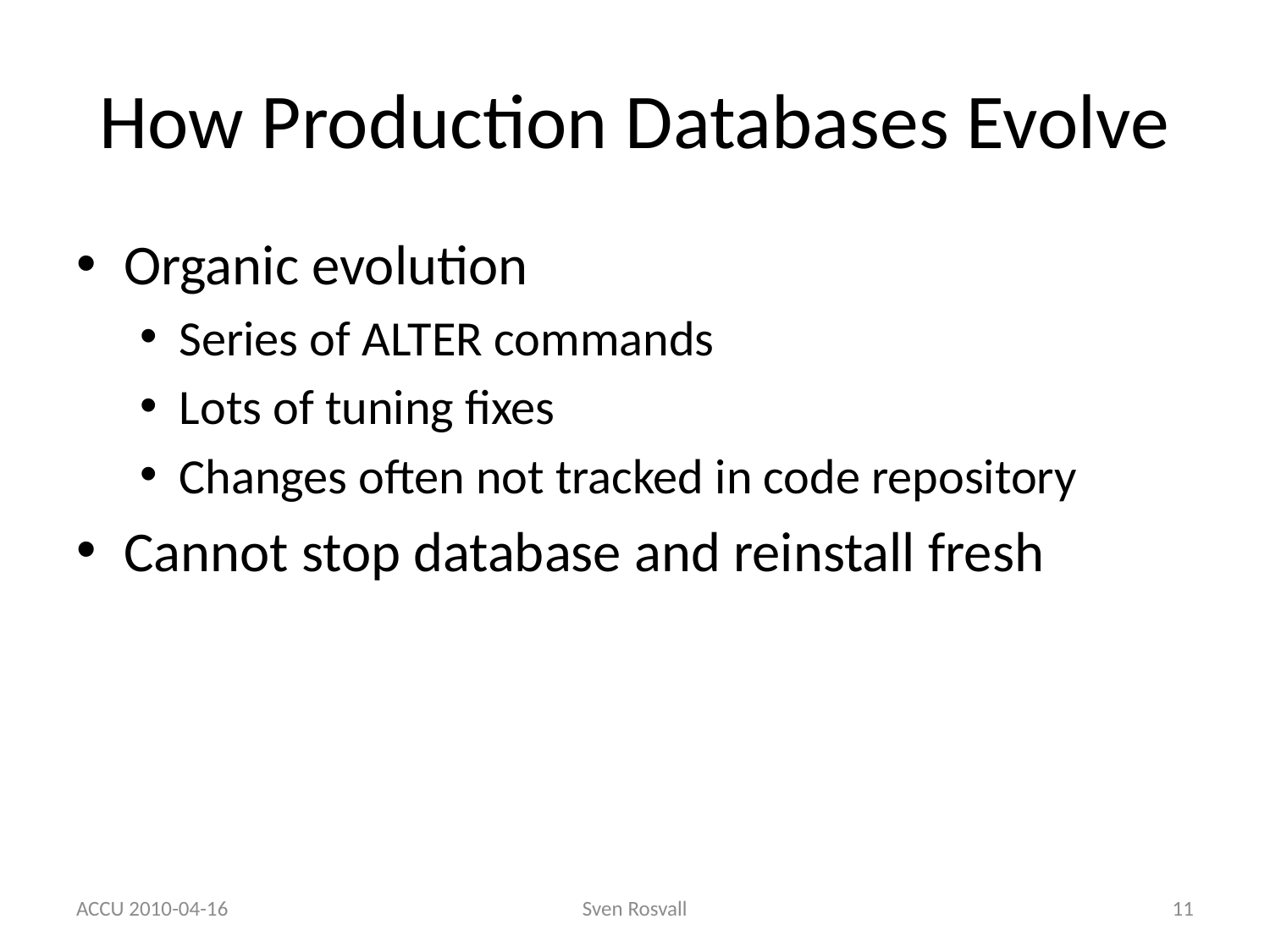

# How Production Databases Evolve
Organic evolution
Series of ALTER commands
Lots of tuning fixes
Changes often not tracked in code repository
Cannot stop database and reinstall fresh
ACCU 2010-04-16
Sven Rosvall
11